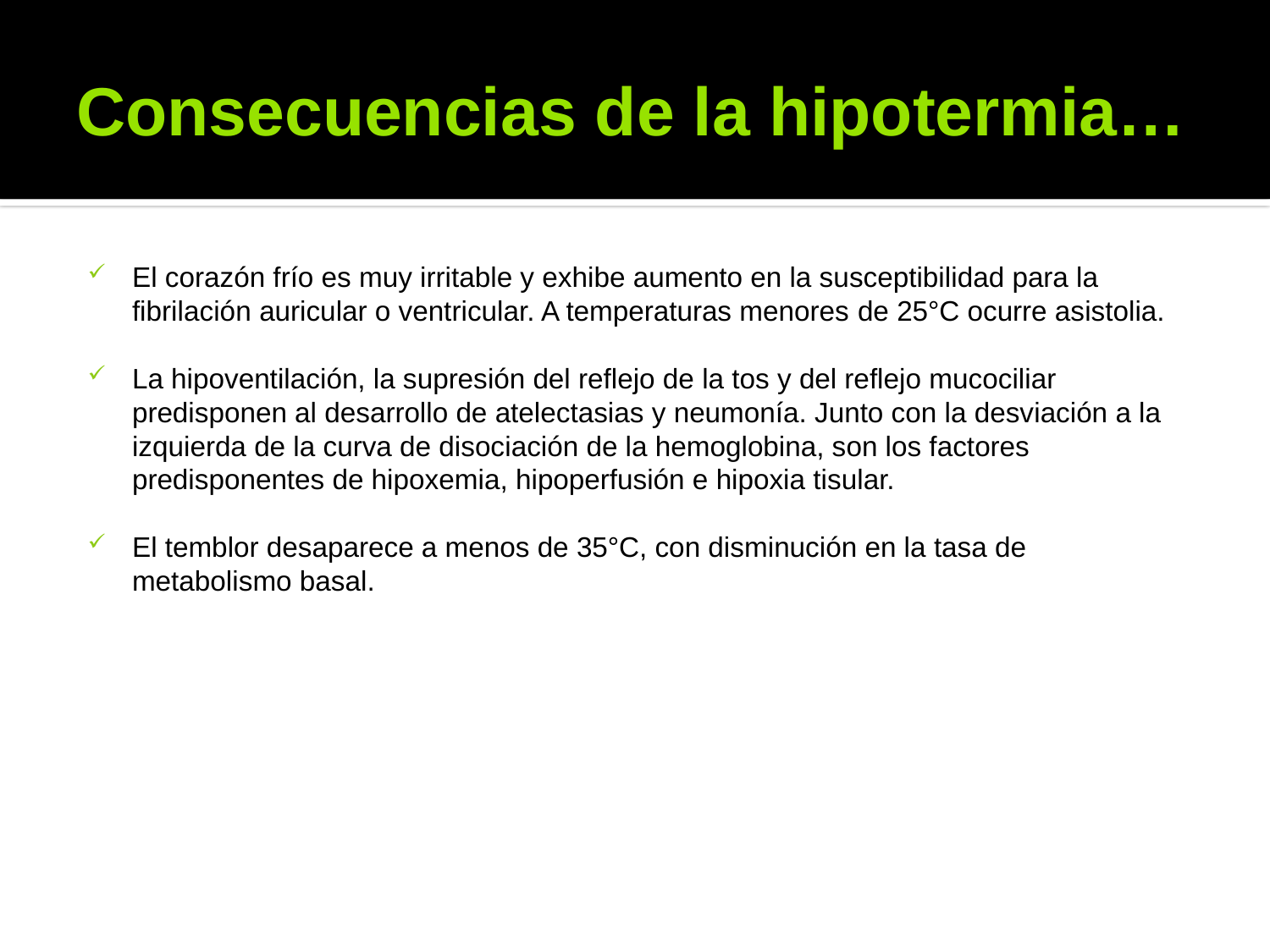

# Consecuencias de la hipotermia…
El corazón frío es muy irritable y exhibe aumento en la susceptibilidad para la fibrilación auricular o ventricular. A temperaturas menores de 25°C ocurre asistolia.

La hipoventilación, la supresión del reflejo de la tos y del reflejo mucociliar predisponen al desarrollo de atelectasias y neumonía. Junto con la desviación a la izquierda de la curva de disociación de la hemoglobina, son los factores predisponentes de hipoxemia, hipoperfusión e hipoxia tisular.

El temblor desaparece a menos de 35°C, con disminución en la tasa de metabolismo basal.